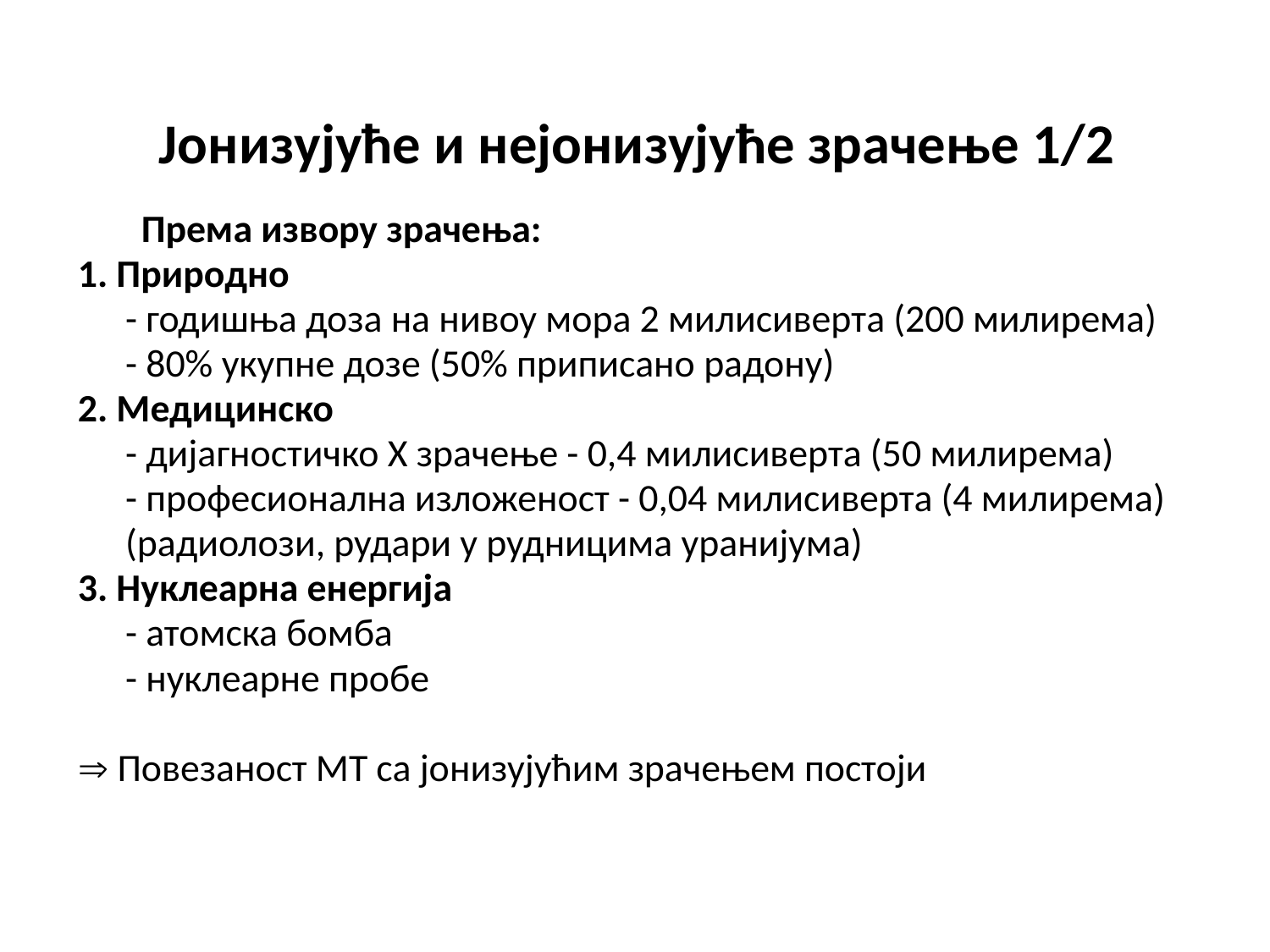

# Јонизујуће и нејонизујуће зрачење 1/2
Према извору зрачења:
1. Природно
	- годишња доза на нивоу мора 2 милисиверта (200 милирема)
	- 80% укупне дозе (50% приписано радону)
2. Медицинско
	- дијагностичко X зрачење - 0,4 милисиверта (50 милирема)
	- професионална изложеност - 0,04 милисиверта (4 милирема)
	(радиолози, рудари у рудницима уранијума)
3. Нуклеарна енергија
	- атомска бомба
	- нуклеарне пробе

⇒ Повезаност МТ са јонизујућим зрачењем постоји